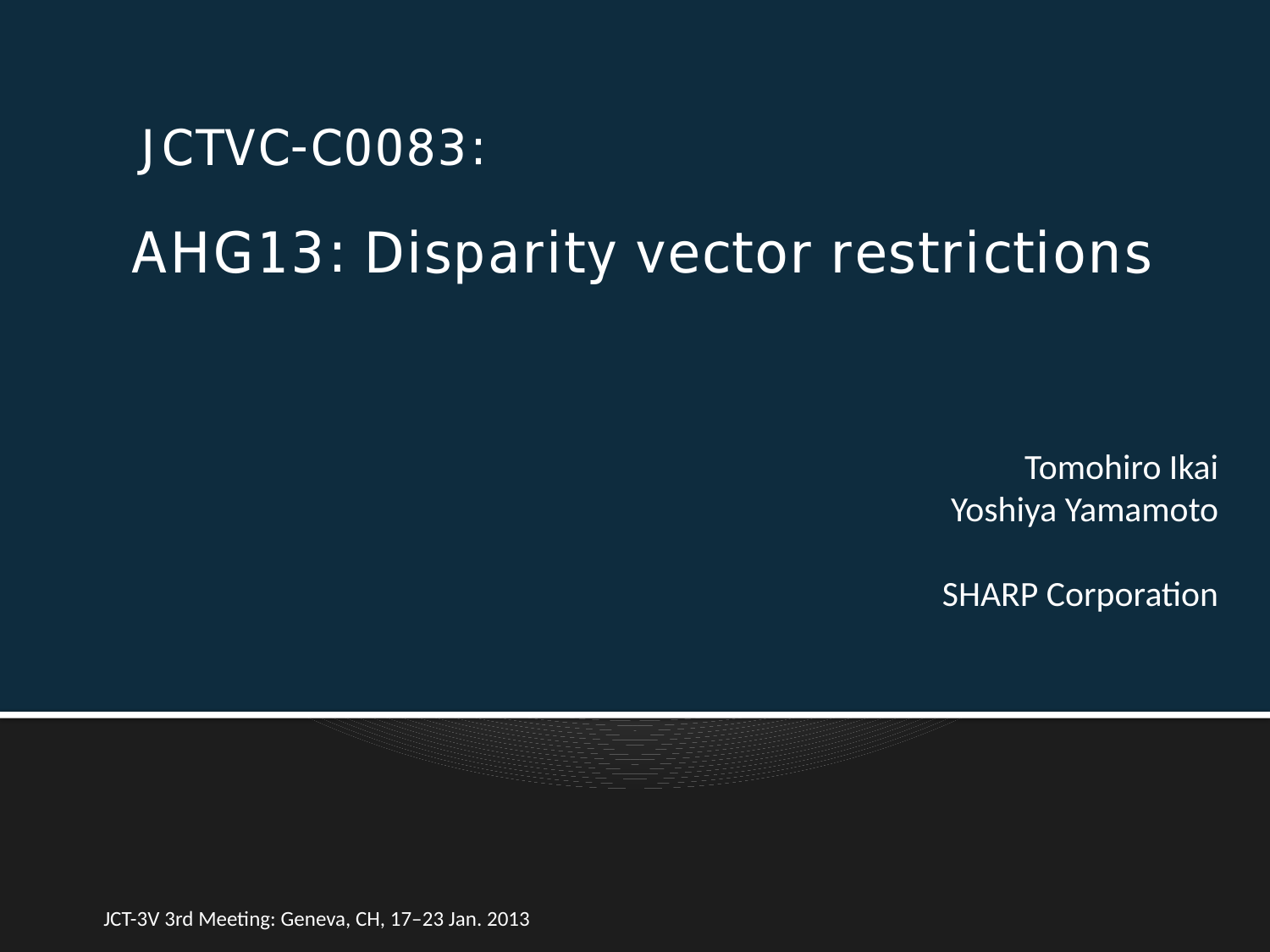

JCTVC-C0083:
# AHG13: Disparity vector restrictions

Tomohiro Ikai
Yoshiya Yamamoto

SHARP Corporation

JCT-3V 3rd Meeting: Geneva, CH, 17–23 Jan. 2013